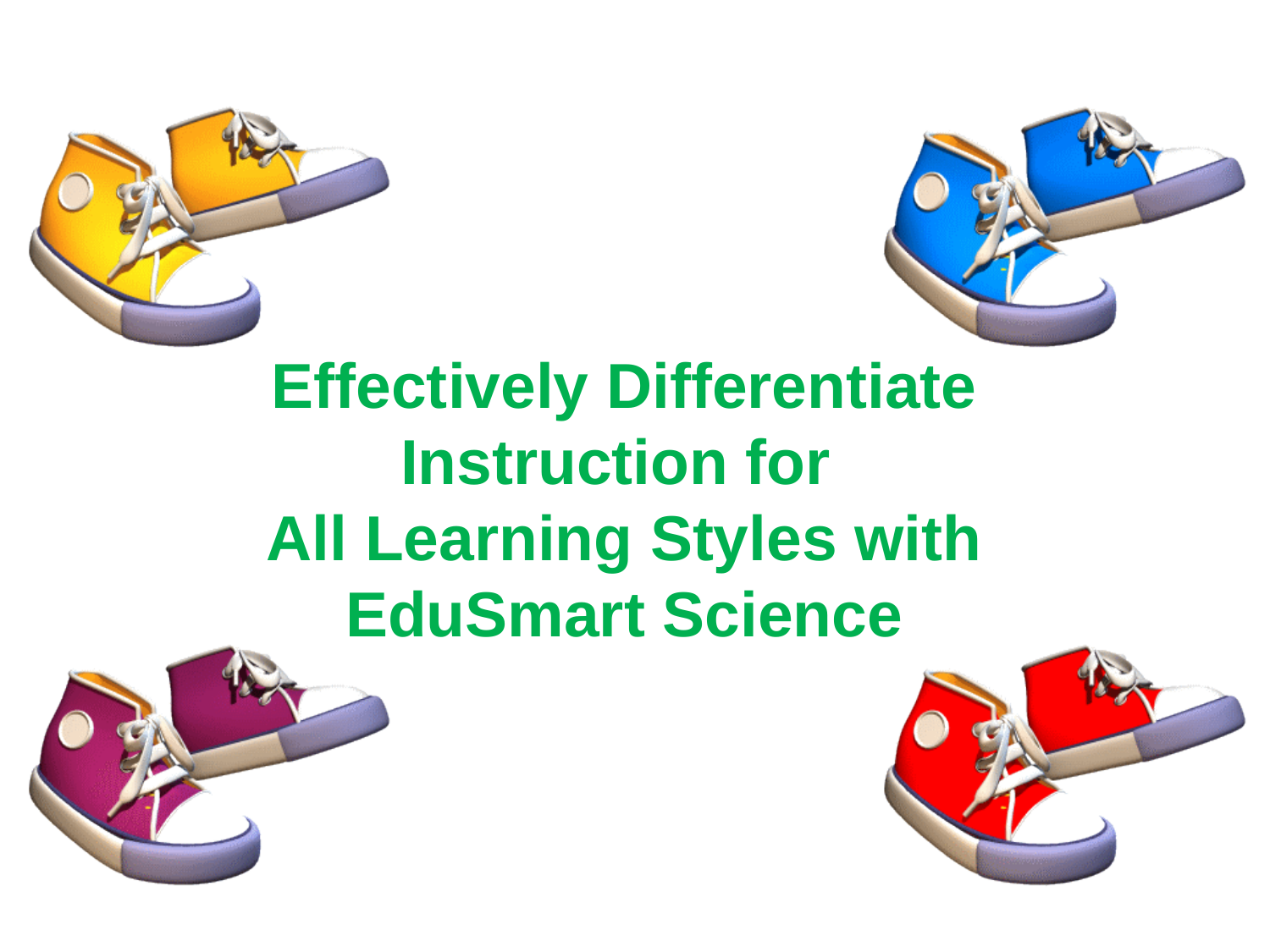

# Effectively Differentiate Instruction for All Learning Styles with EduSmart Science